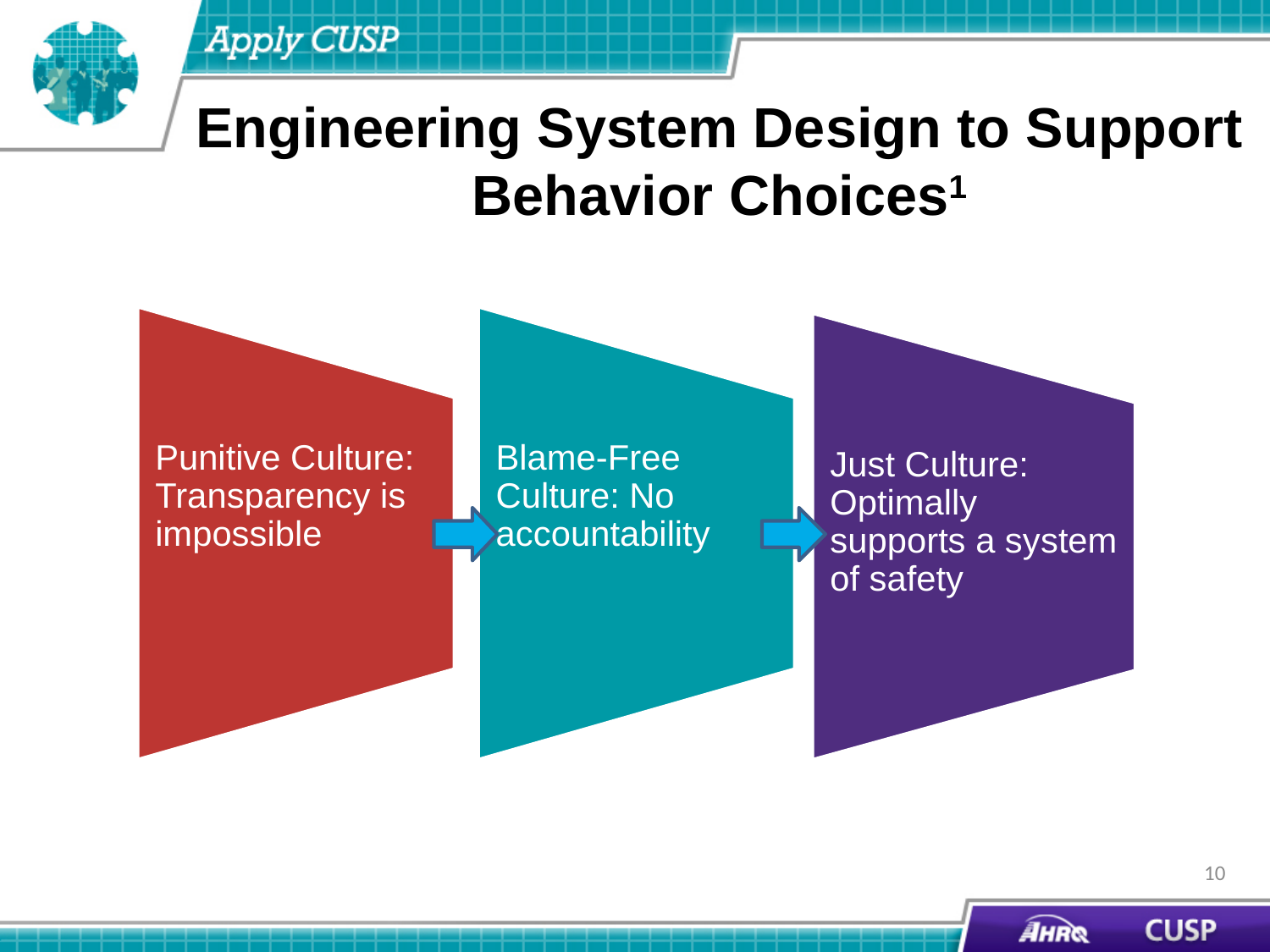

# Engineering System Design to Support Behavior Choices1
Punitive Culture: Transparency is impossible
Blame-Free Culture: No accountability
Just Culture: Optimally supports a system of safety

10